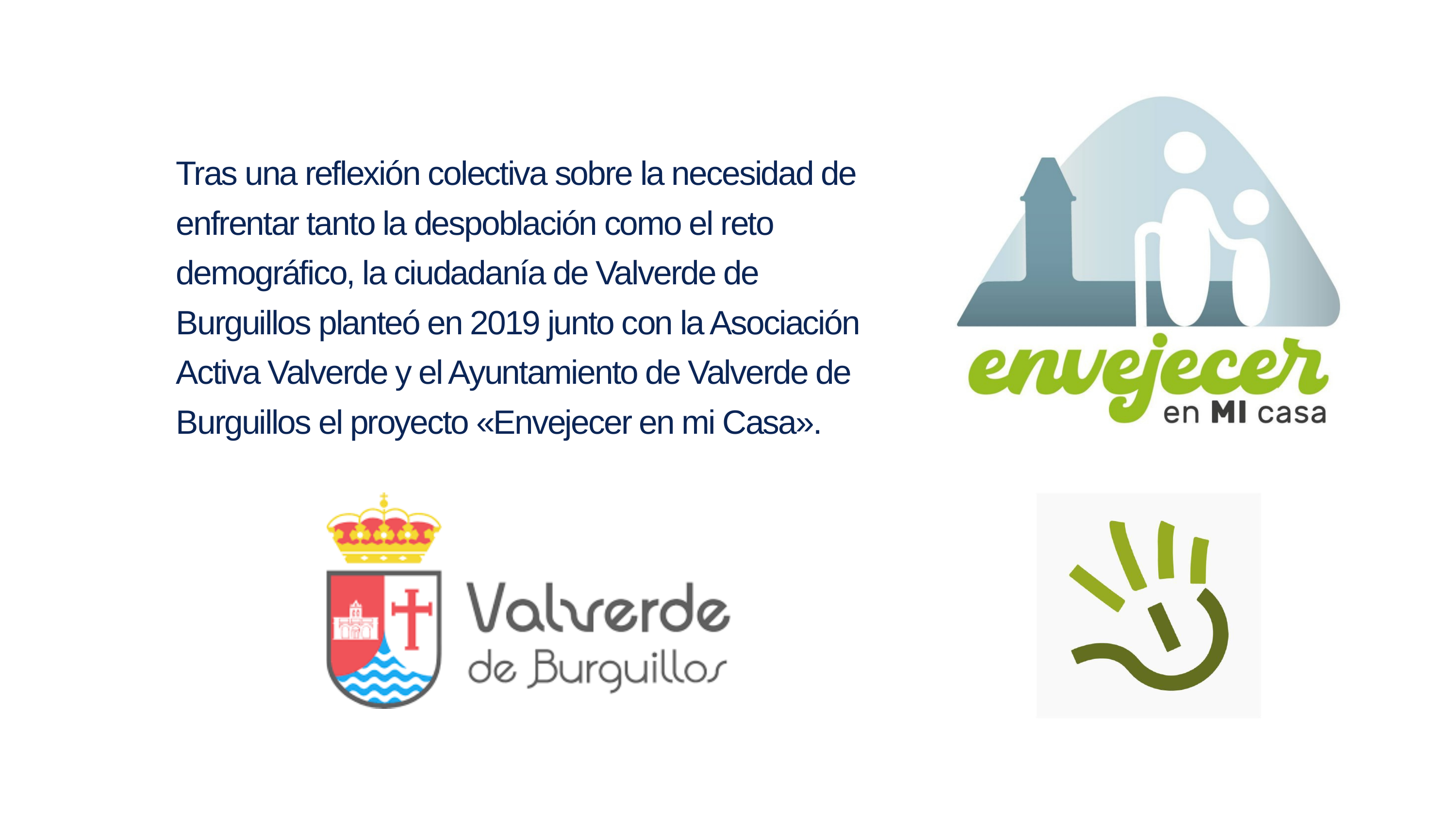

Tras una reflexión colectiva sobre la necesidad de enfrentar tanto la despoblación como el reto demográfico, la ciudadanía de Valverde de Burguillos planteó en 2019 junto con la Asociación Activa Valverde y el Ayuntamiento de Valverde de Burguillos el proyecto «Envejecer en mi Casa».